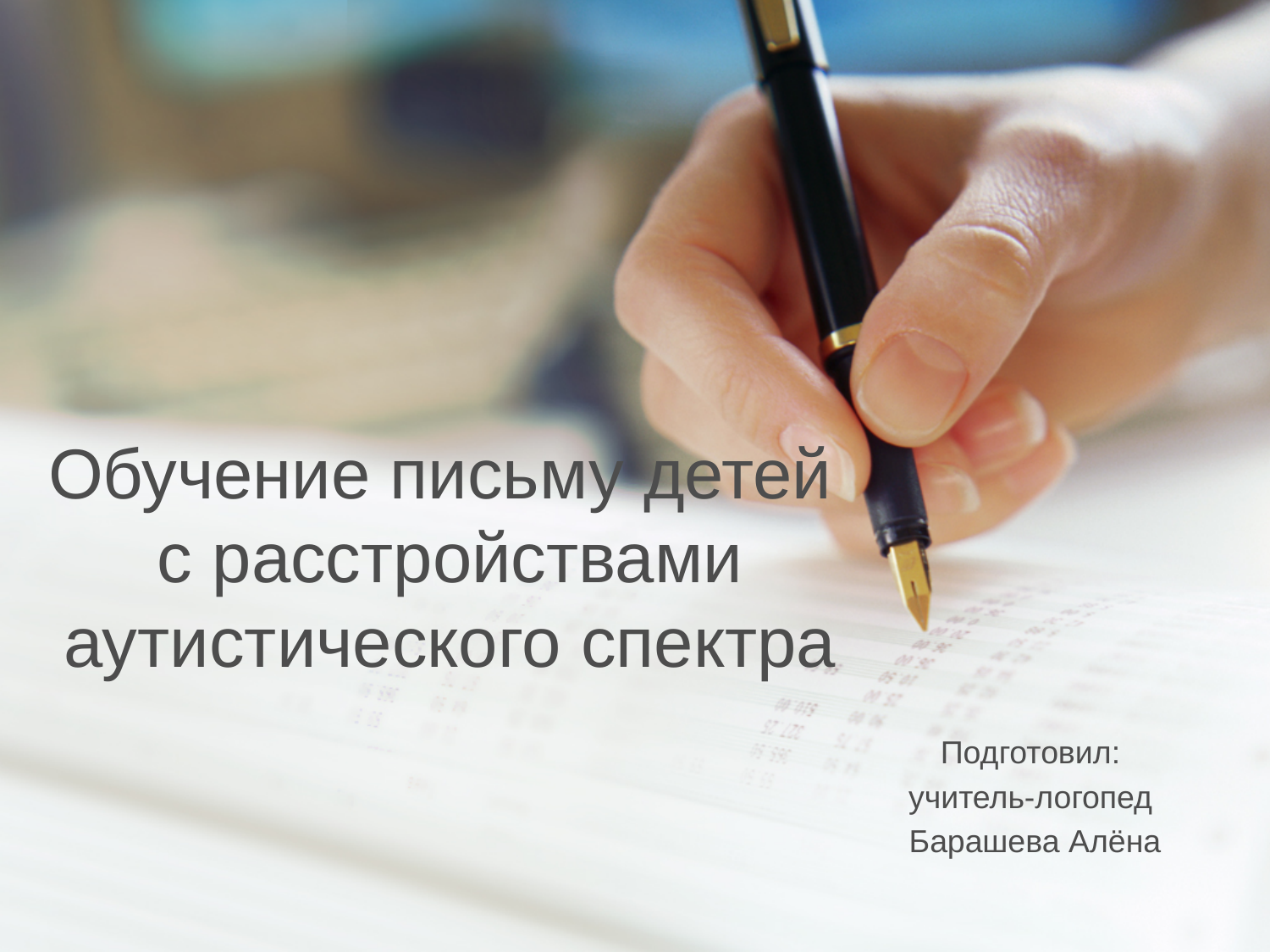

# Обучение письму детей с расстройствами аутистического спектра
Подготовил:
учитель-логопед
Барашева Алёна